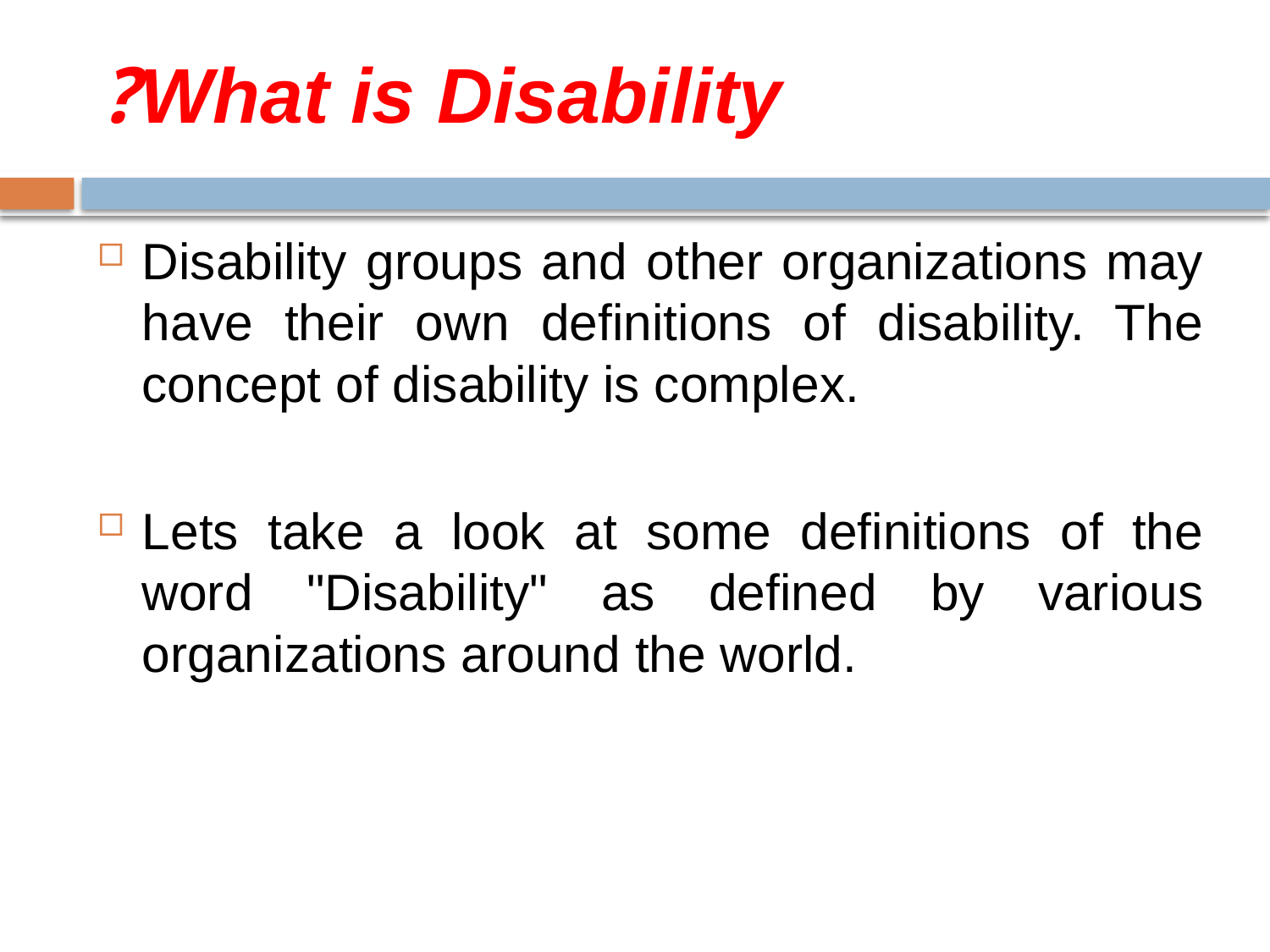

# What is Disability?
Disability groups and other organizations may have their own definitions of disability. The concept of disability is complex.

Lets take a look at some definitions of the word "Disability" as defined by various organizations around the world.